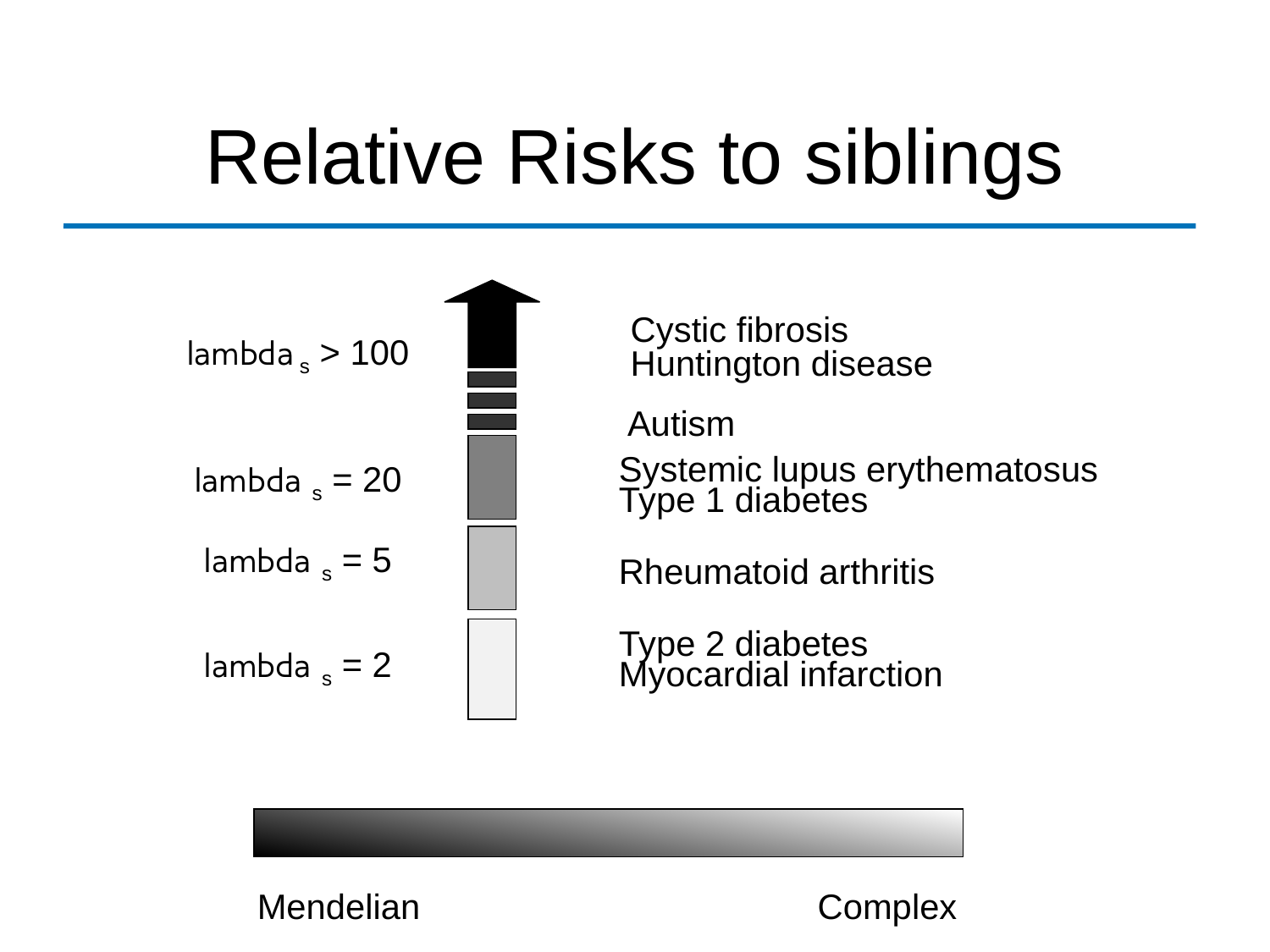

# Relative Risks to siblings

Cystic fibrosis
Huntington disease
lambda s > 100

Autism

lambda s = 20
Systemic lupus erythematosus
Type 1 diabetes

lambda s = 5
Rheumatoid arthritis

lambda s = 2
Type 2 diabetes
Myocardial infarction
Mendelian
Complex